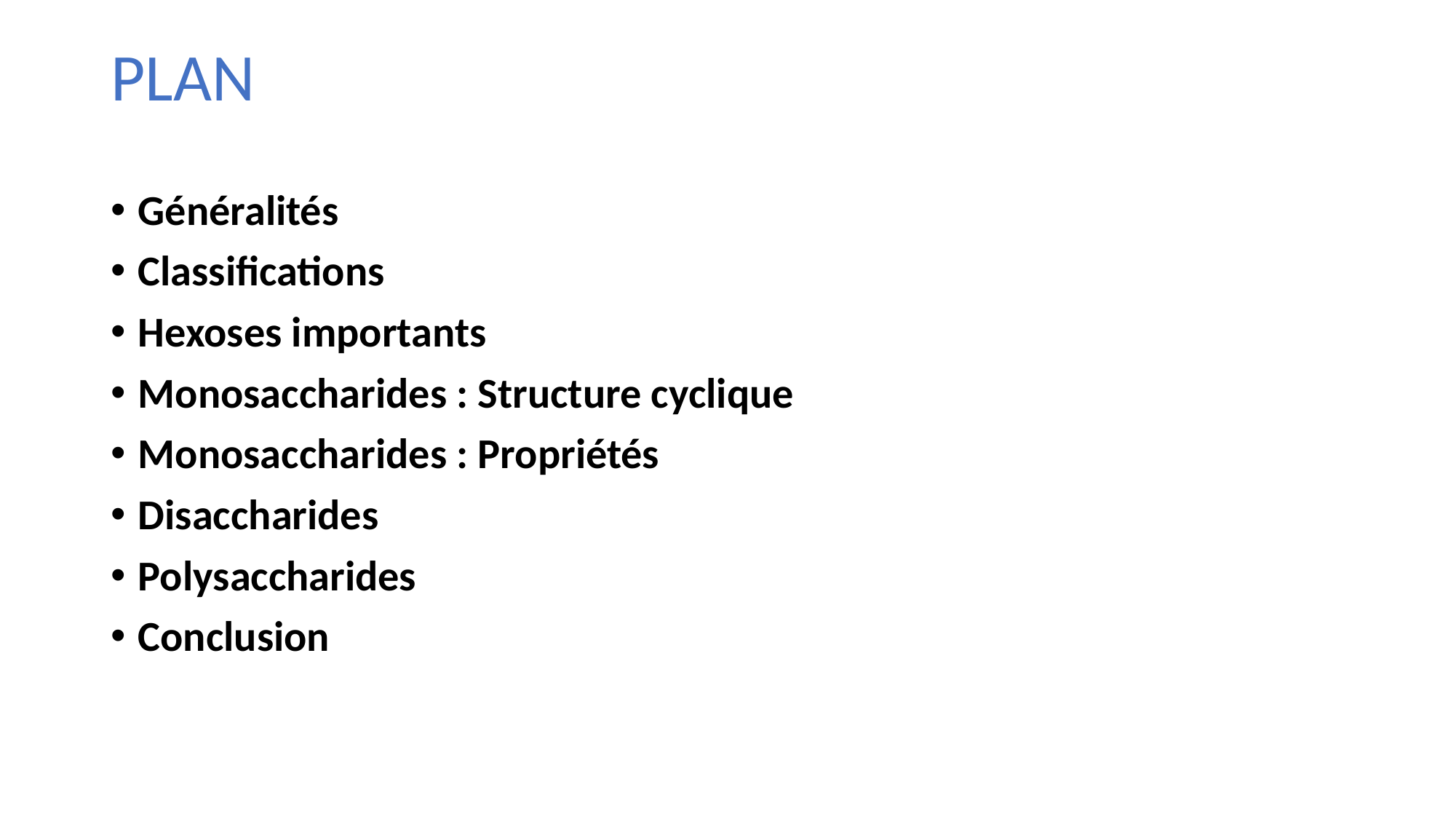

# PLAN
Généralités
Classifications
Hexoses importants
Monosaccharides : Structure cyclique
Monosaccharides : Propriétés
Disaccharides
Polysaccharides
Conclusion